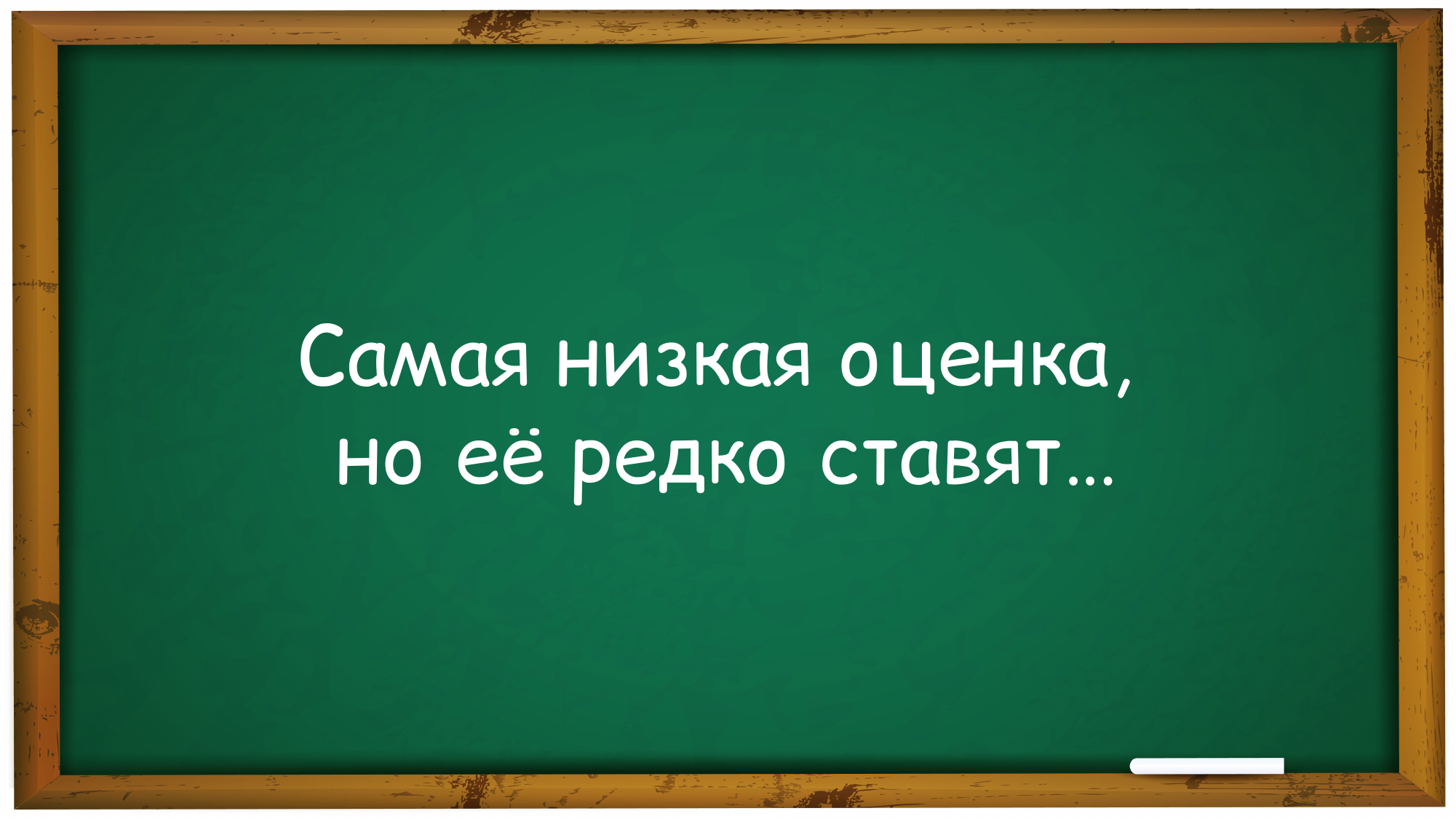

Самая низкая оценка,
но её редко ставят…